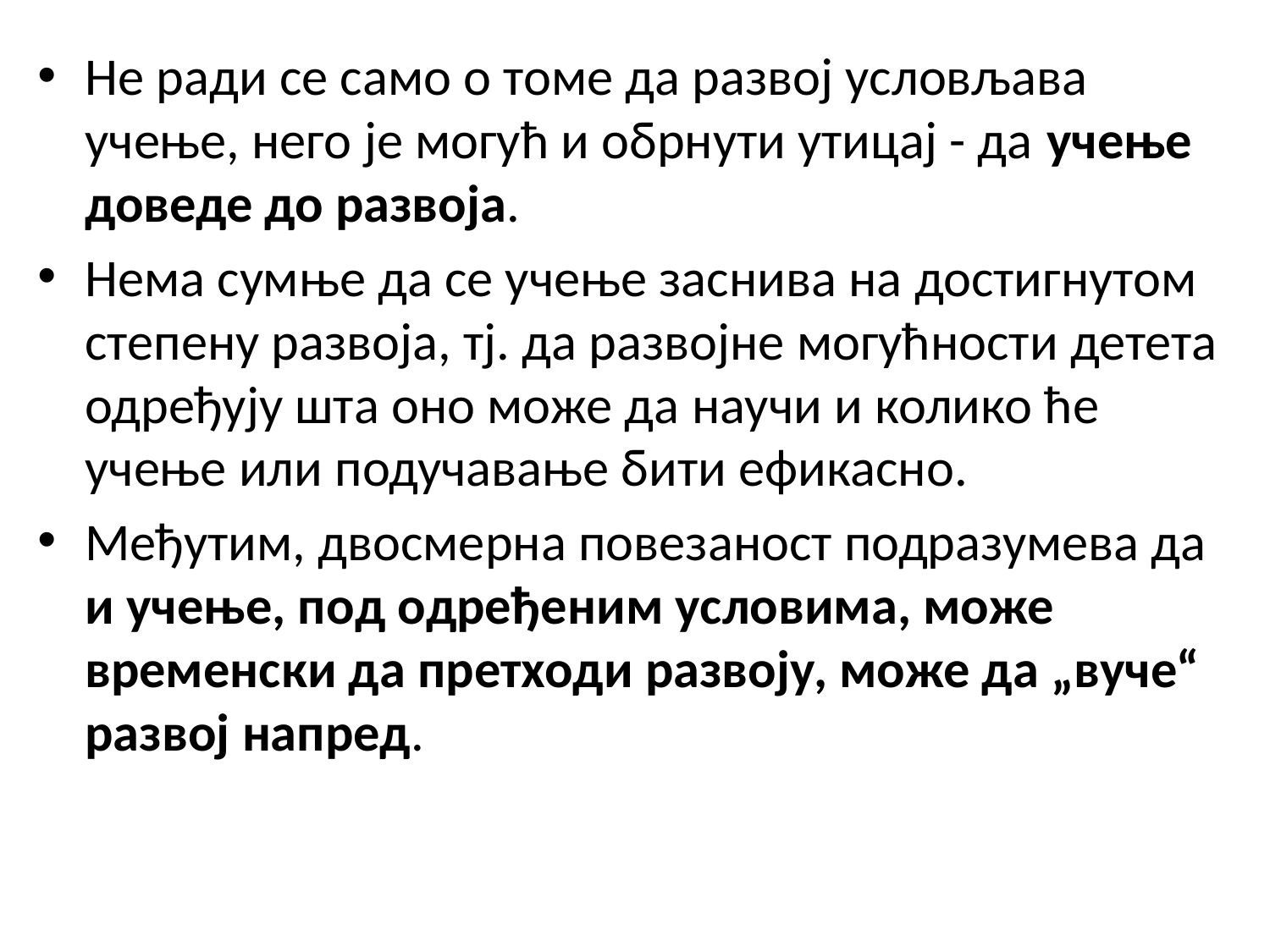

Не ради се само о томе да развој условљава учење, него је могућ и обрнути утицај - да учење доведе до развоја.
Нема сумње да се учење заснива на достигнутом степену развоја, тј. да развојне могућности детета одређују шта оно може да научи и колико ће учење или подучавање бити ефикасно.
Међутим, двосмерна повезаност подразумева да и учење, под одређеним условима, може временски да претходи развоју, може да „вуче“ развој напред.